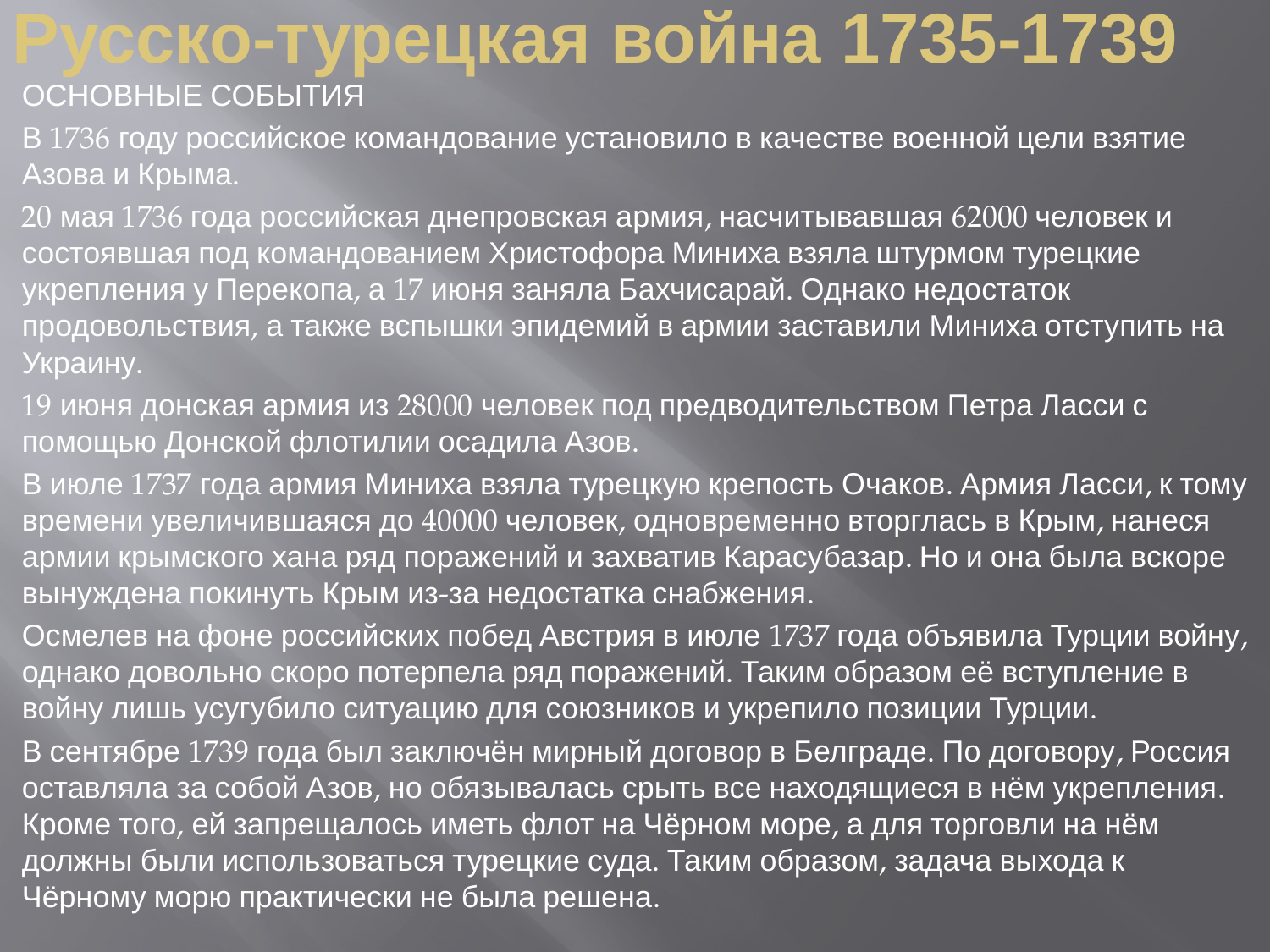

# Русско-турецкая война 1735-1739
ОСНОВНЫЕ СОБЫТИЯ
В 1736 году российское командование установило в качестве военной цели взятие Азова и Крыма.
20 мая 1736 года российская днепровская армия, насчитывавшая 62000 человек и состоявшая под командованием Христофора Миниха взяла штурмом турецкие укрепления у Перекопа, а 17 июня заняла Бахчисарай. Однако недостаток продовольствия, а также вспышки эпидемий в армии заставили Миниха отступить на Украину.
19 июня донская армия из 28000 человек под предводительством Петра Ласси с помощью Донской флотилии осадила Азов.
В июле 1737 года армия Миниха взяла турецкую крепость Очаков. Армия Ласси, к тому времени увеличившаяся до 40000 человек, одновременно вторглась в Крым, нанеся армии крымского хана ряд поражений и захватив Карасубазар. Но и она была вскоре вынуждена покинуть Крым из-за недостатка снабжения.
Осмелев на фоне российских побед Австрия в июле 1737 года объявила Турции войну, однако довольно скоро потерпела ряд поражений. Таким образом её вступление в войну лишь усугубило ситуацию для союзников и укрепило позиции Турции.
В сентябре 1739 года был заключён мирный договор в Белграде. По договору, Россия оставляла за собой Азов, но обязывалась срыть все находящиеся в нём укрепления. Кроме того, ей запрещалось иметь флот на Чёрном море, а для торговли на нём должны были использоваться турецкие суда. Таким образом, задача выхода к Чёрному морю практически не была решена.